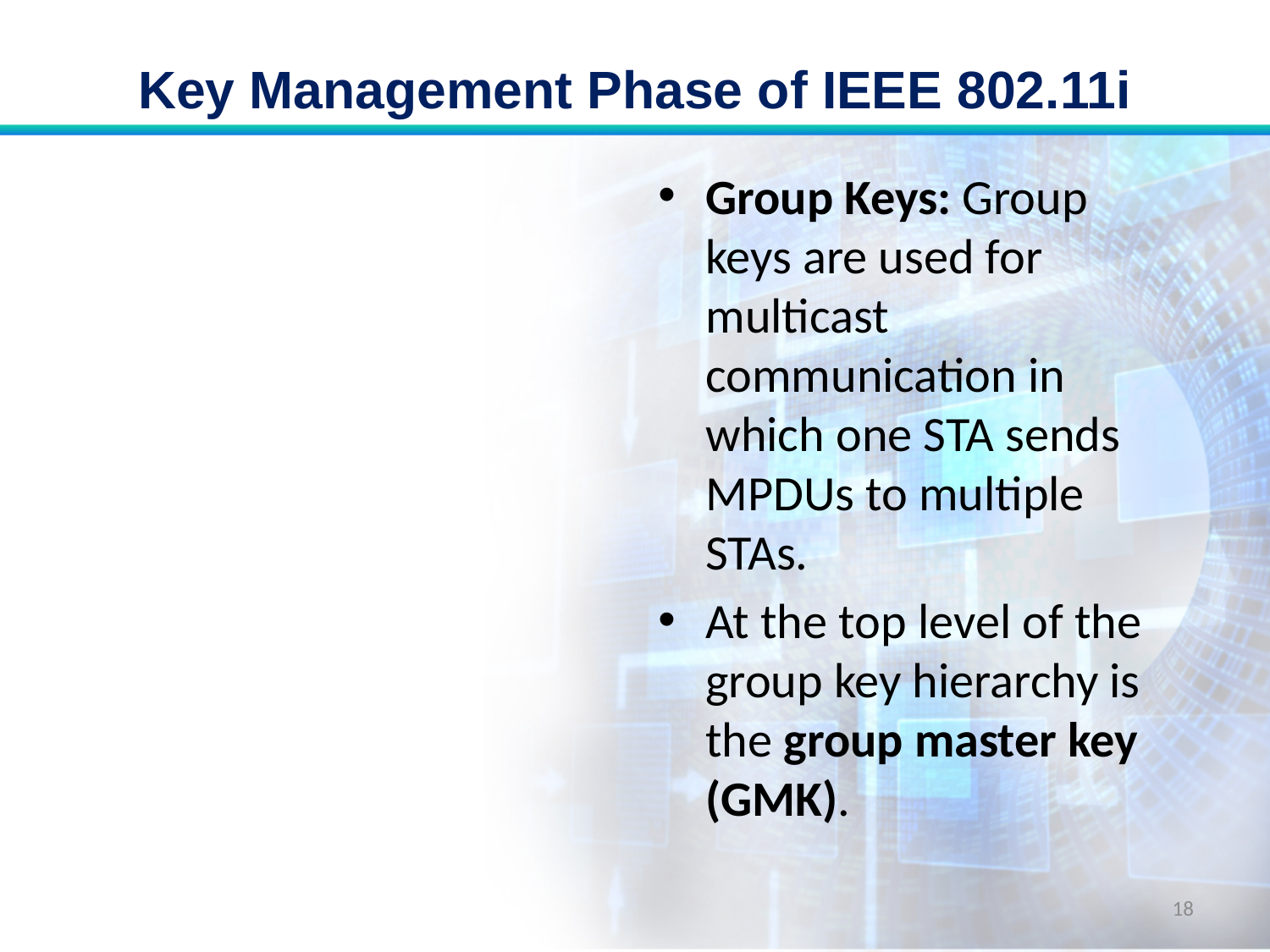

# Key Management Phase of IEEE 802.11i
Group Keys: Group keys are used for multicast communication in which one STA sends MPDUs to multiple STAs.
At the top level of the group key hierarchy is the group master key (GMK).

18